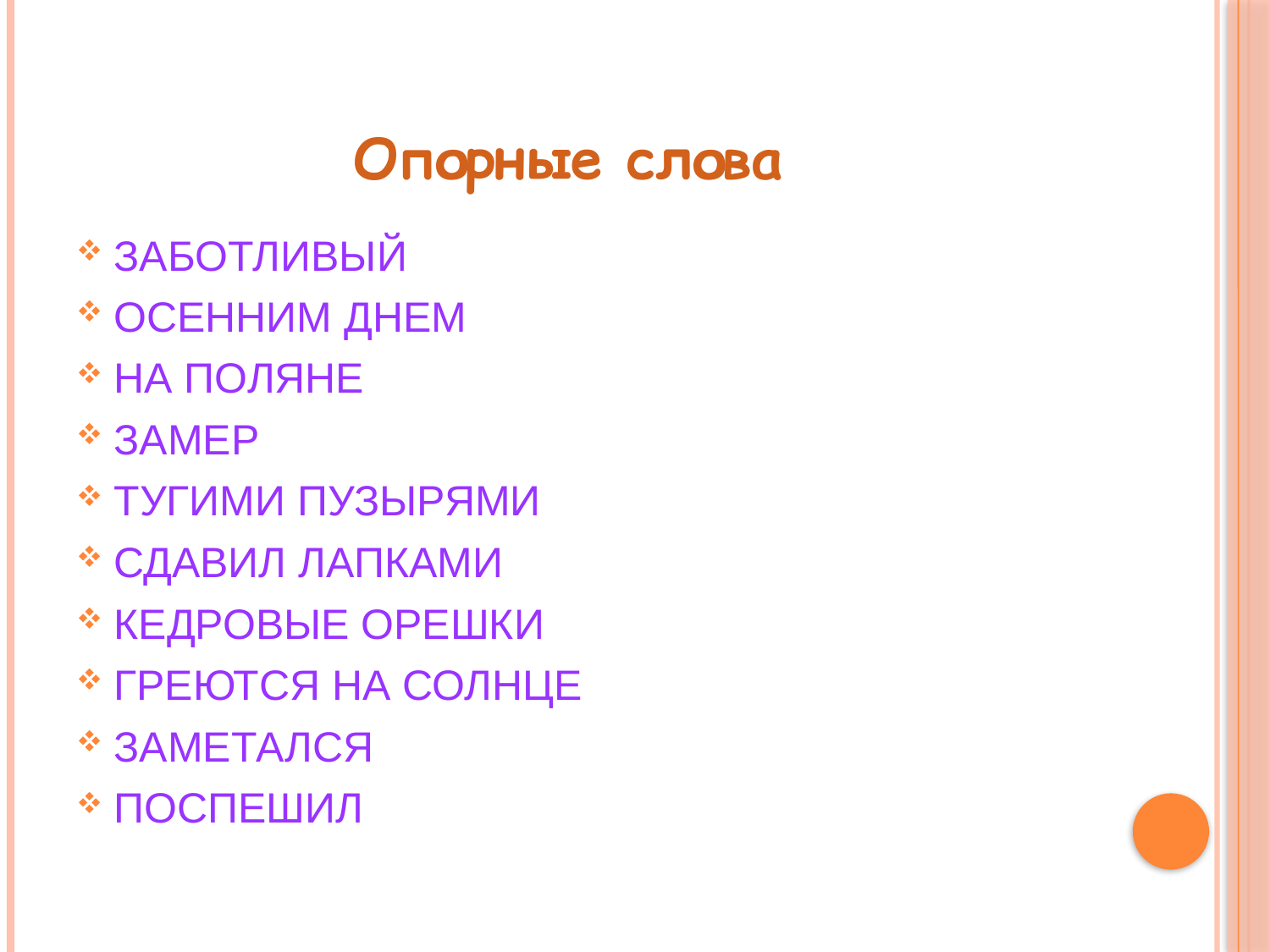

# Опорные слова
ЗАБОТЛИВЫЙ
ОСЕННИМ ДНЕМ
НА ПОЛЯНЕ
ЗАМЕР
ТУГИМИ ПУЗЫРЯМИ
СДАВИЛ ЛАПКАМИ
КЕДРОВЫЕ ОРЕШКИ
ГРЕЮТСЯ НА СОЛНЦЕ
ЗАМЕТАЛСЯ
ПОСПЕШИЛ